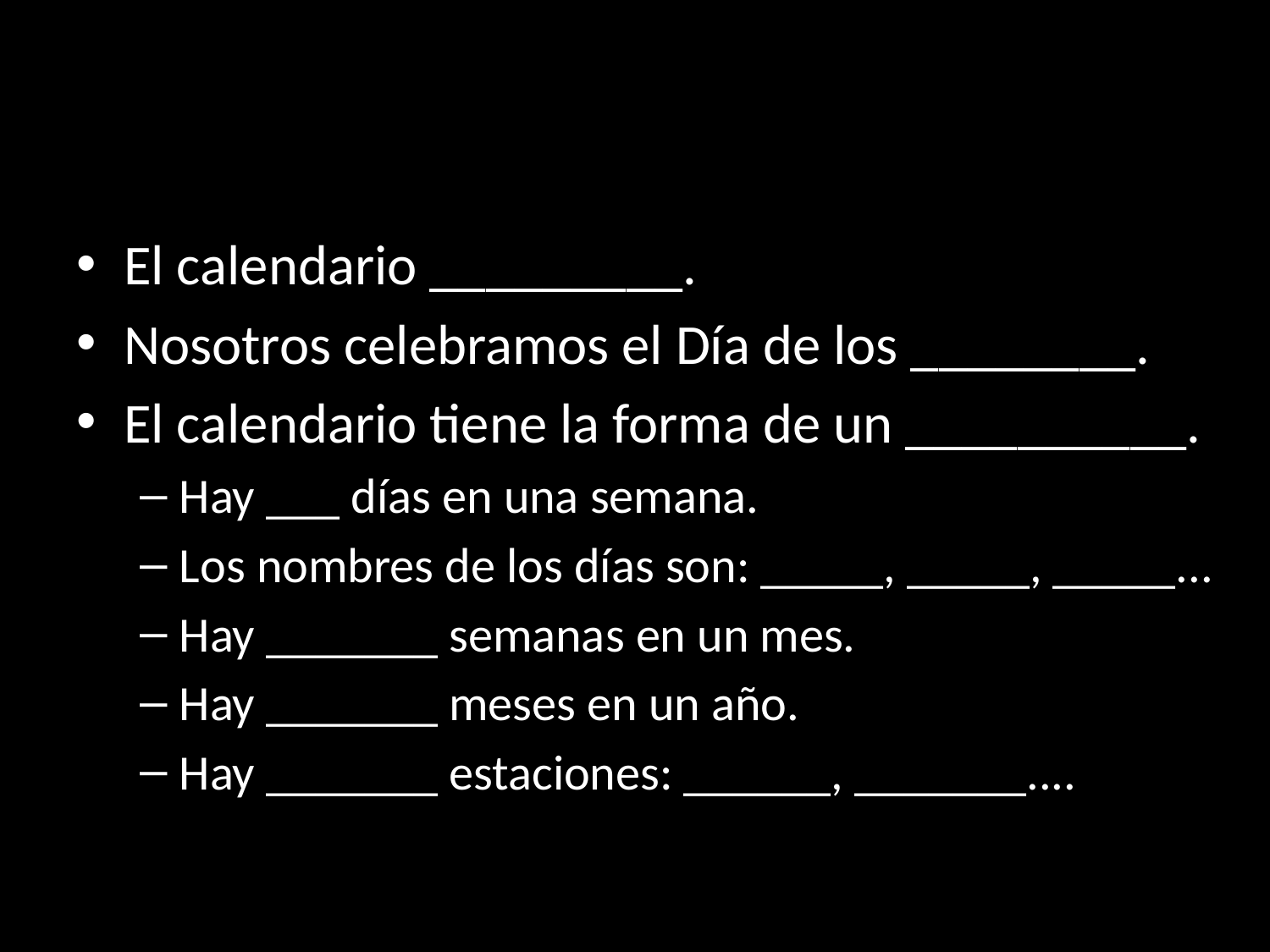

El calendario _________.
Nosotros celebramos el Día de los ________.
El calendario tiene la forma de un __________.
Hay ___ días en una semana.
Los nombres de los días son: _____, _____, _____...
Hay _______ semanas en un mes.
Hay _______ meses en un año.
Hay _______ estaciones: ______, _______....